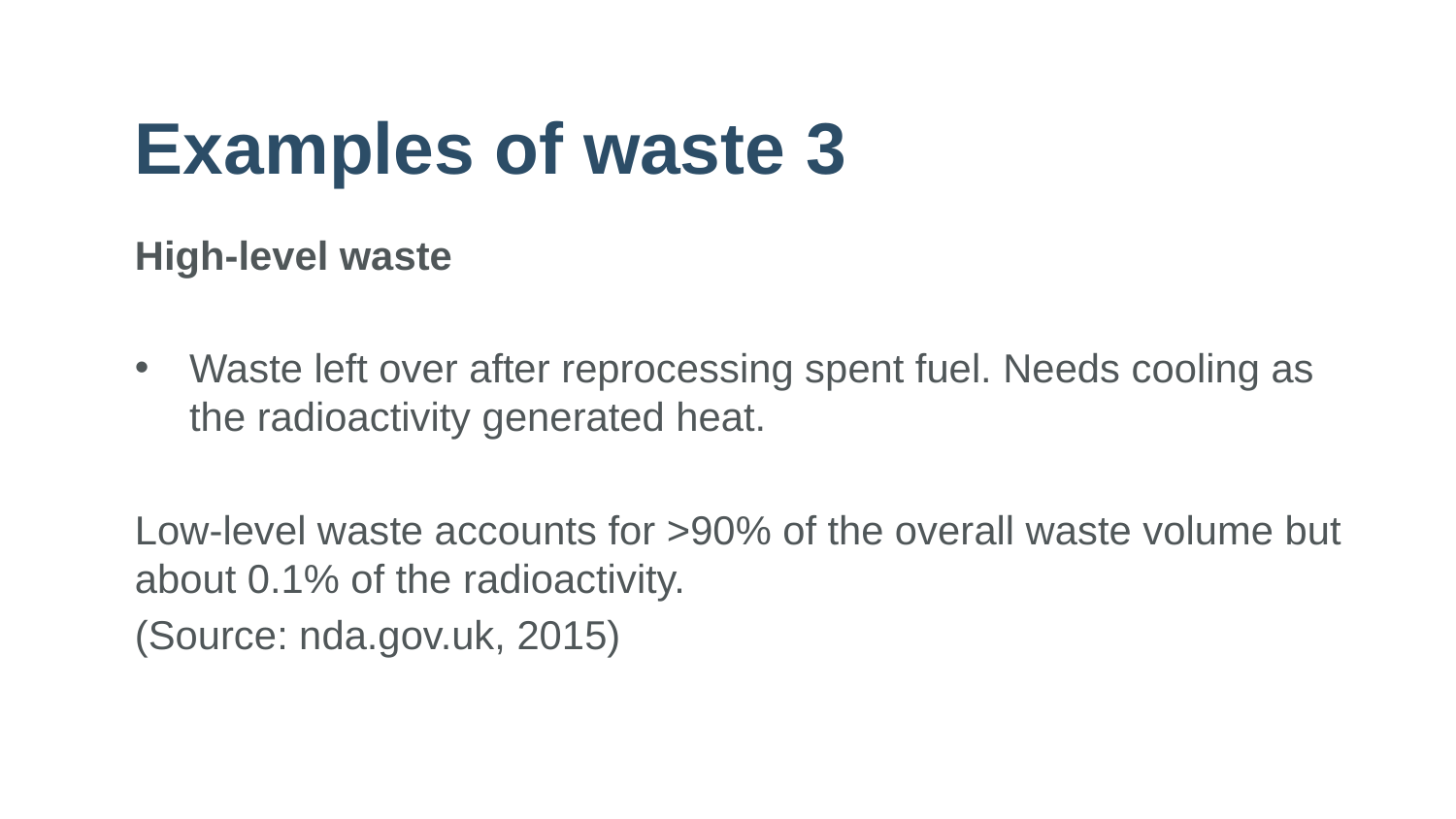

# Examples of waste 3
High-level waste

Waste left over after reprocessing spent fuel. Needs cooling as the radioactivity generated heat.

Low-level waste accounts for >90% of the overall waste volume but about 0.1% of the radioactivity.
(Source: nda.gov.uk, 2015)